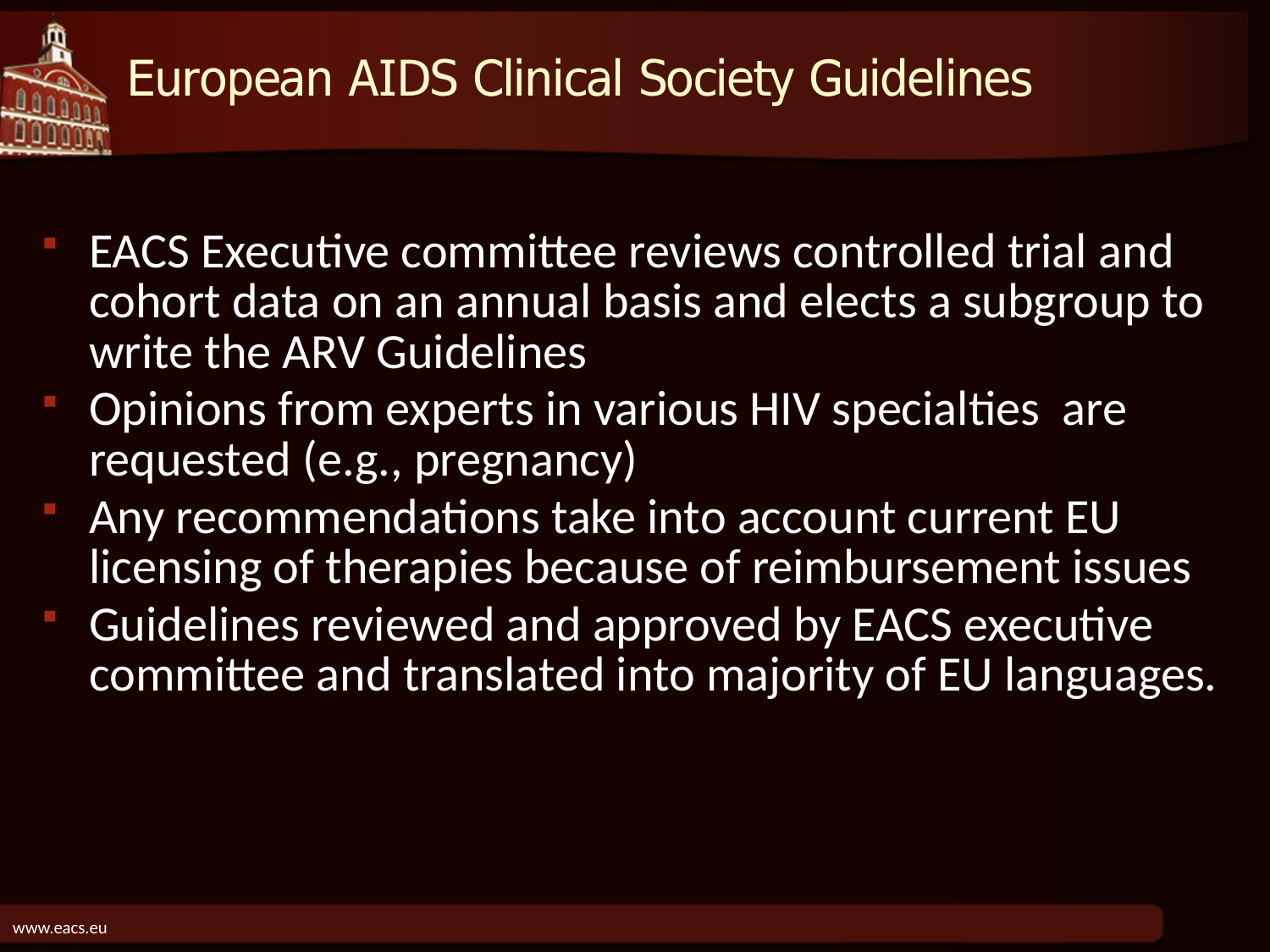

# European AIDS Clinical Society Guidelines
EACS Executive committee reviews controlled trial and cohort data on an annual basis and elects a subgroup to write the ARV Guidelines
Opinions from experts in various HIV specialties  are requested (e.g., pregnancy)
Any recommendations take into account current EU licensing of therapies because of reimbursement issues
Guidelines reviewed and approved by EACS executive committee and translated into majority of EU languages.
www.eacs.eu